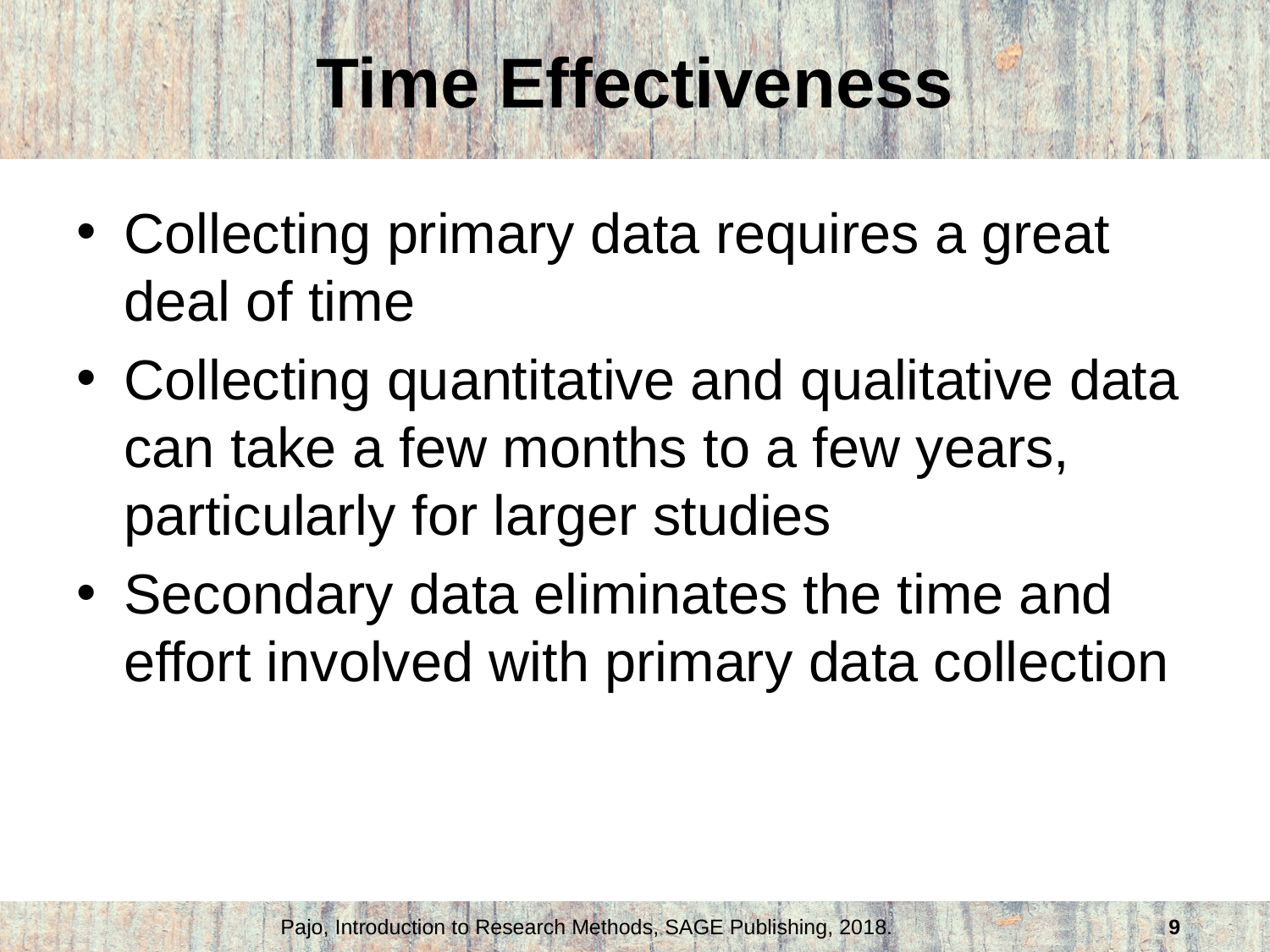

# Time Effectiveness
Collecting primary data requires a great deal of time
Collecting quantitative and qualitative data can take a few months to a few years, particularly for larger studies
Secondary data eliminates the time and effort involved with primary data collection
Pajo, Introduction to Research Methods, SAGE Publishing, 2018.
9